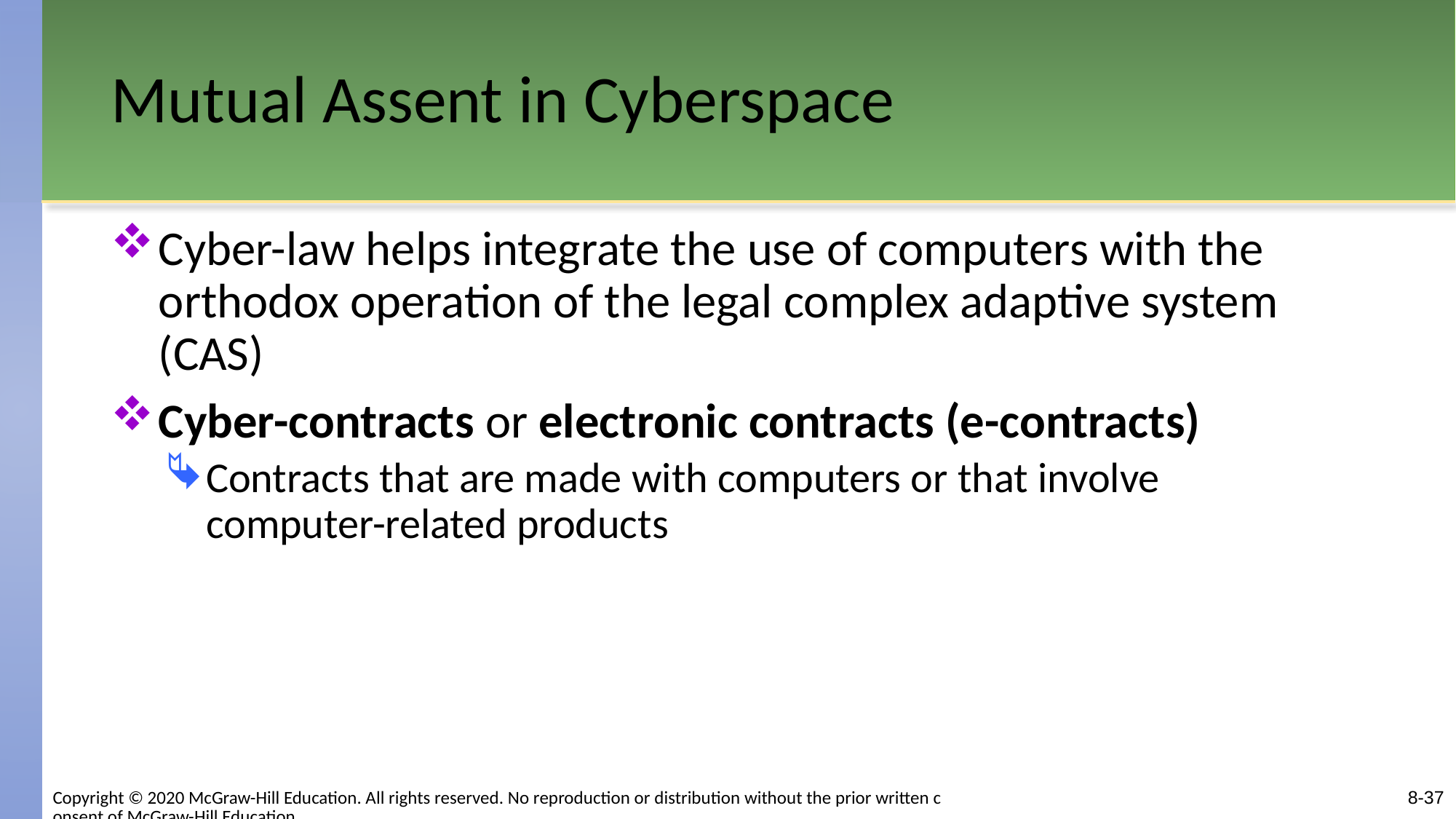

# Mutual Assent in Cyberspace
Cyber-law helps integrate the use of computers with the orthodox operation of the legal complex adaptive system (CAS)
Cyber-contracts or electronic contracts (e-contracts)
Contracts that are made with computers or that involve computer-related products
8-37
Copyright © 2020 McGraw-Hill Education. All rights reserved. No reproduction or distribution without the prior written consent of McGraw-Hill Education.